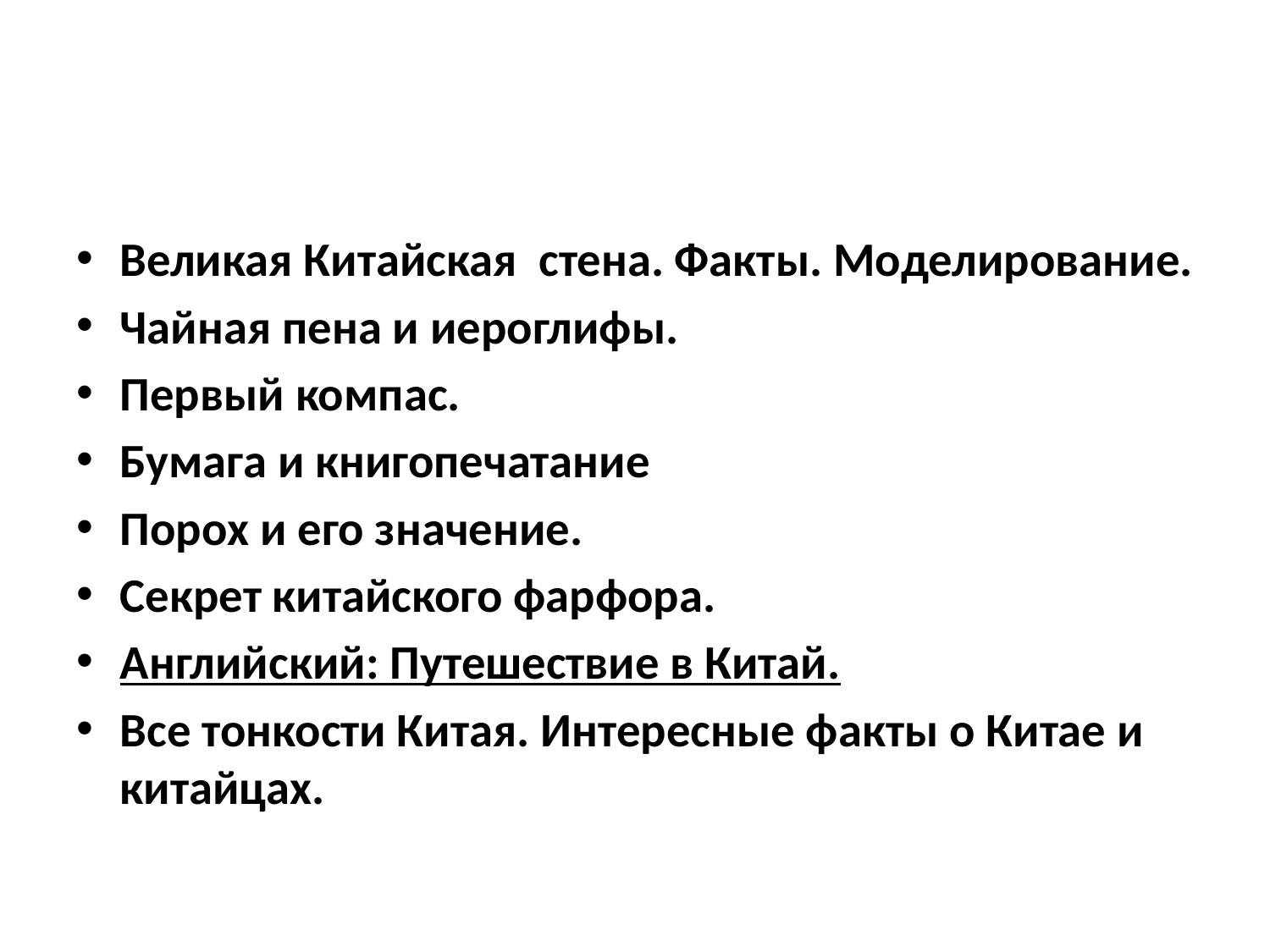

#
Великая Китайская  стена. Факты. Моделирование.
Чайная пена и иероглифы.
Первый компас.
Бумага и книгопечатание
Порох и его значение.
Секрет китайского фарфора.
Английский: Путешествие в Китай.
Все тонкости Китая. Интересные факты о Китае и китайцах.